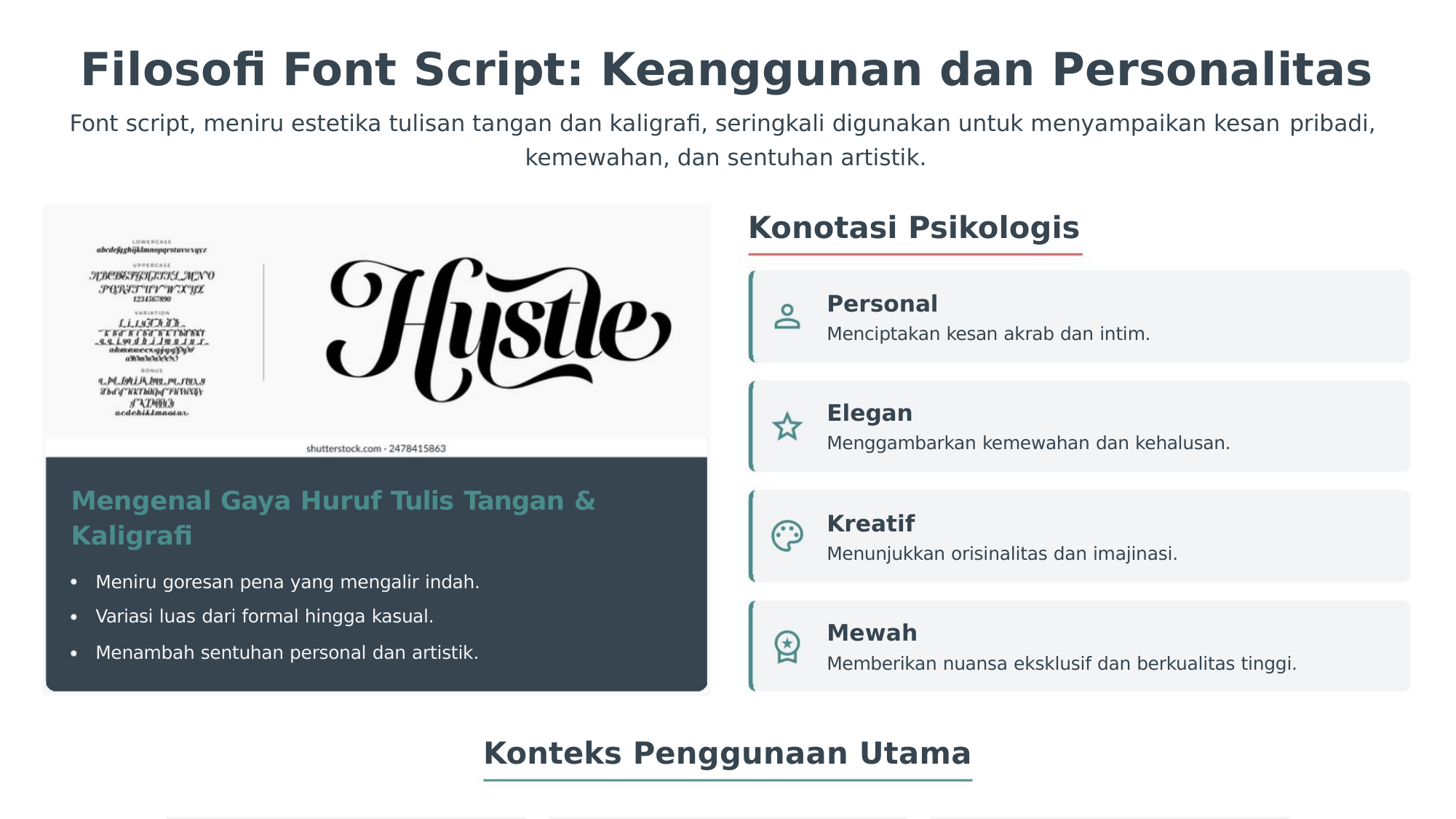

Filosoﬁ Font Script: Keanggunan dan Personalitas
Font script, meniru estetika tulisan tangan dan kaligraﬁ, seringkali digunakan untuk menyampaikan kesan pribadi,
kemewahan, dan sentuhan artistik.
Konotasi Psikologis
Personal
Menciptakan kesan akrab dan intim.
Elegan
Menggambarkan kemewahan dan kehalusan.
Mengenal Gaya Huruf Tulis Tangan &
Kaligraﬁ
Kreatif
Menunjukkan orisinalitas dan imajinasi.
Meniru goresan pena yang mengalir indah.
Variasi luas dari formal hingga kasual.
Menambah sentuhan personal dan artistik.
Mewah
Memberikan nuansa eksklusif dan berkualitas tinggi.
Konteks Penggunaan Utama
Undangan
Logo
Judul Artistik
Pernikahan, acara khusus.
Branding unik dan menawan.
Buku, poster, kemasan produk.